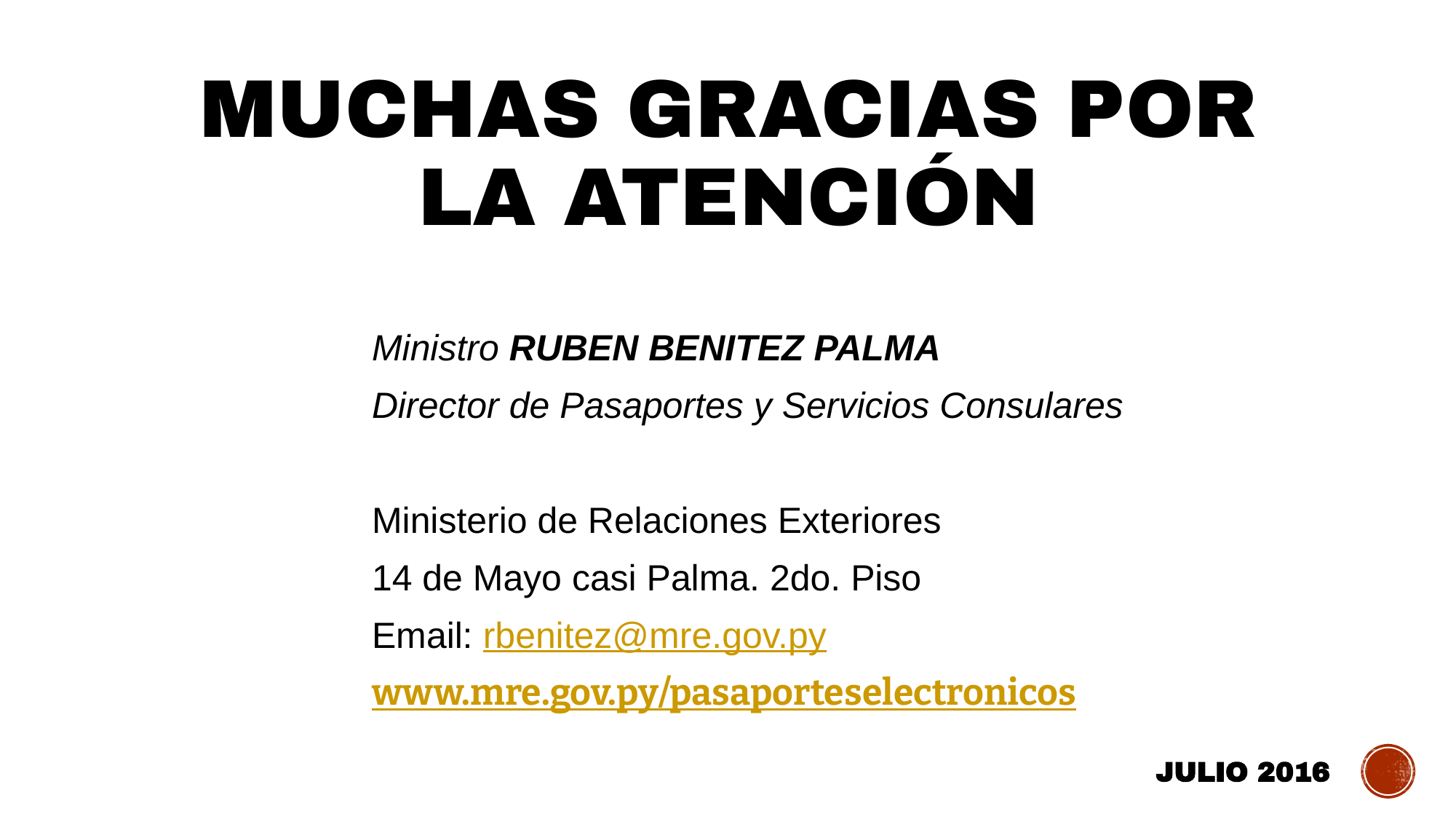

# MUCHAS GRACIAS POR LA ATENCIÓN
Ministro RUBEN BENITEZ PALMA
Director de Pasaportes y Servicios Consulares

Ministerio de Relaciones Exteriores
14 de Mayo casi Palma. 2do. Piso
Email: rbenitez@mre.gov.py
www.mre.gov.py/pasaporteselectronicos
JULIO 2016